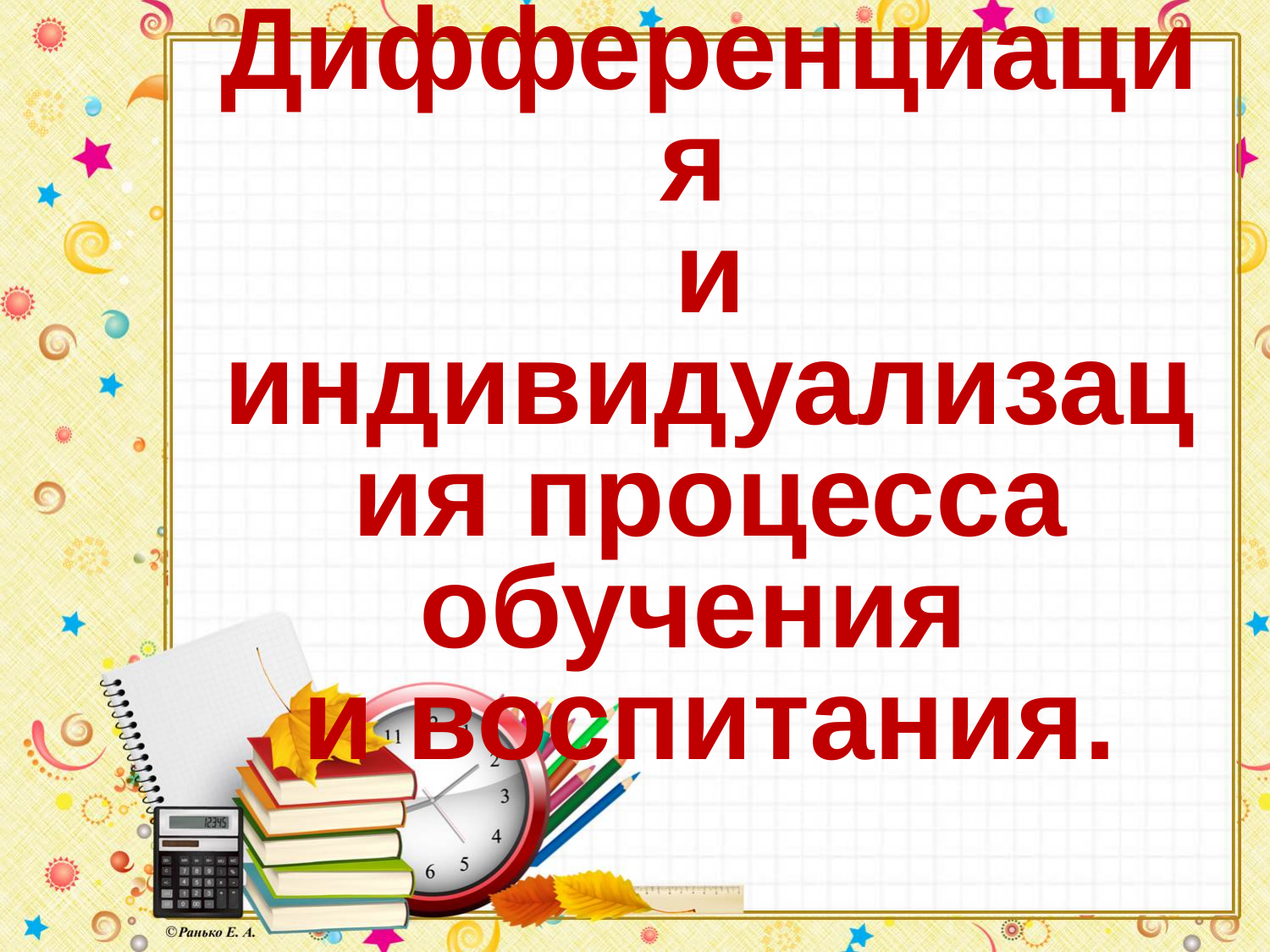

Дифференциация
и индивидуализация процесса обучения
и воспитания.